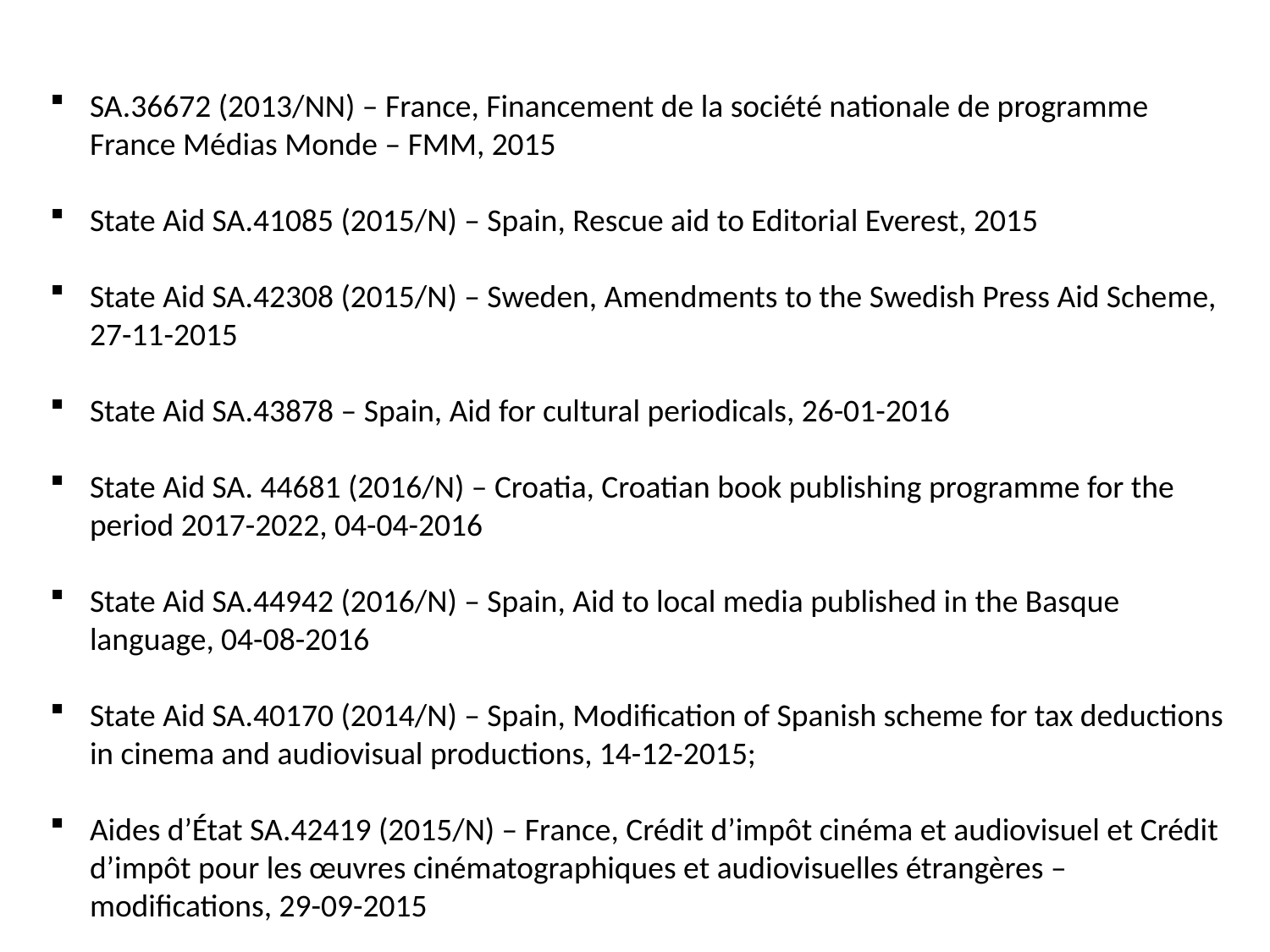

SA.36672 (2013/NN) – France, Financement de la société nationale de programme France Médias Monde – FMM, 2015

State Aid SA.41085 (2015/N) – Spain, Rescue aid to Editorial Everest, 2015

State Aid SA.42308 (2015/N) – Sweden, Amendments to the Swedish Press Aid Scheme, 27-11-2015

State Aid SA.43878 – Spain, Aid for cultural periodicals, 26-01-2016

State Aid SA. 44681 (2016/N) – Croatia, Croatian book publishing programme for the period 2017-2022, 04-04-2016

State Aid SA.44942 (2016/N) – Spain, Aid to local media published in the Basque language, 04-08-2016

State Aid SA.40170 (2014/N) – Spain, Modification of Spanish scheme for tax deductions in cinema and audiovisual productions, 14-12-2015;

Aides d’État SA.42419 (2015/N) – France, Crédit d’impôt cinéma et audiovisuel et Crédit d’impôt pour les œuvres cinématographiques et audiovisuelles étrangères – modifications, 29-09-2015